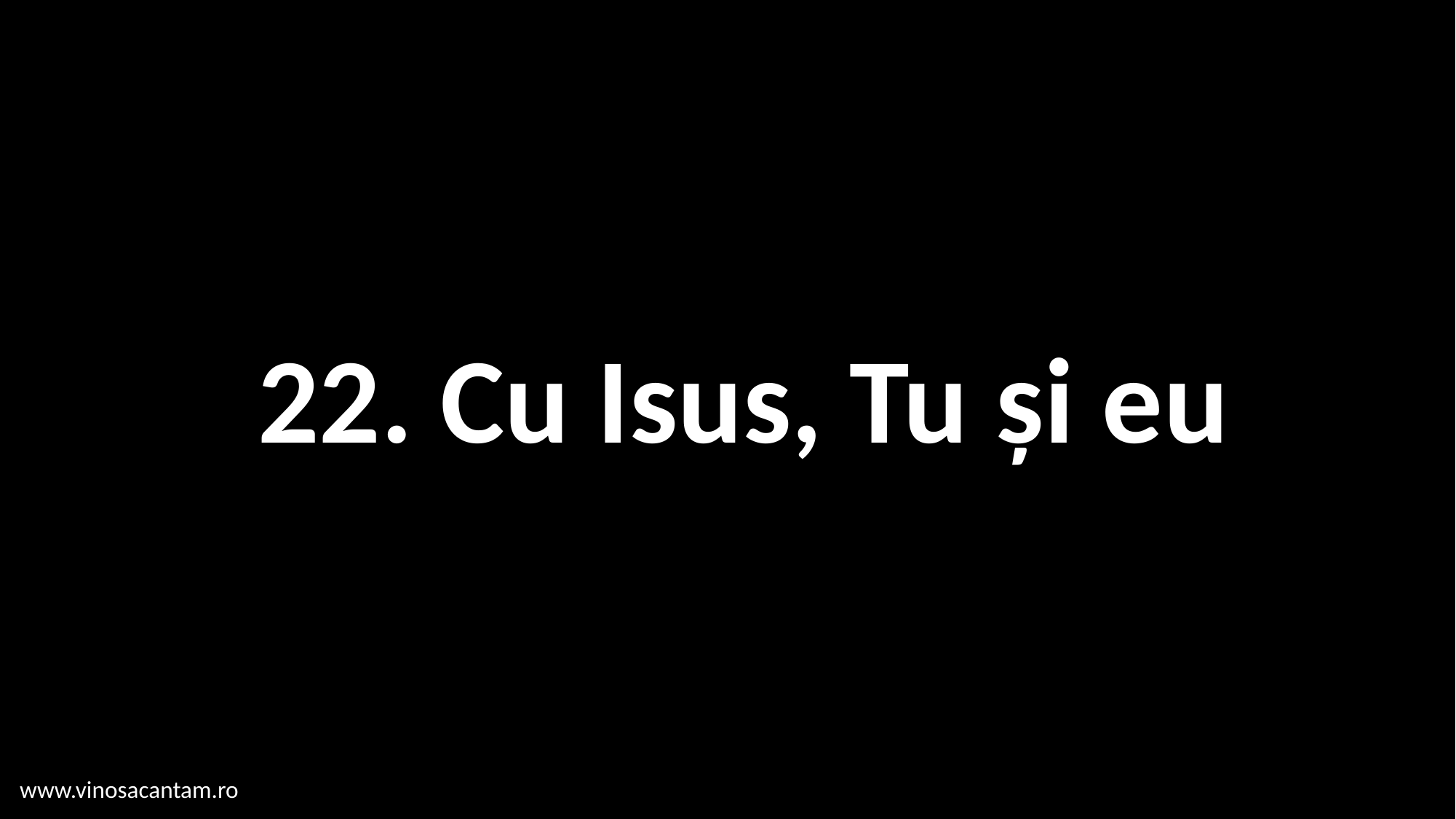

# 22. Cu Isus, Tu și eu
www.vinosacantam.ro